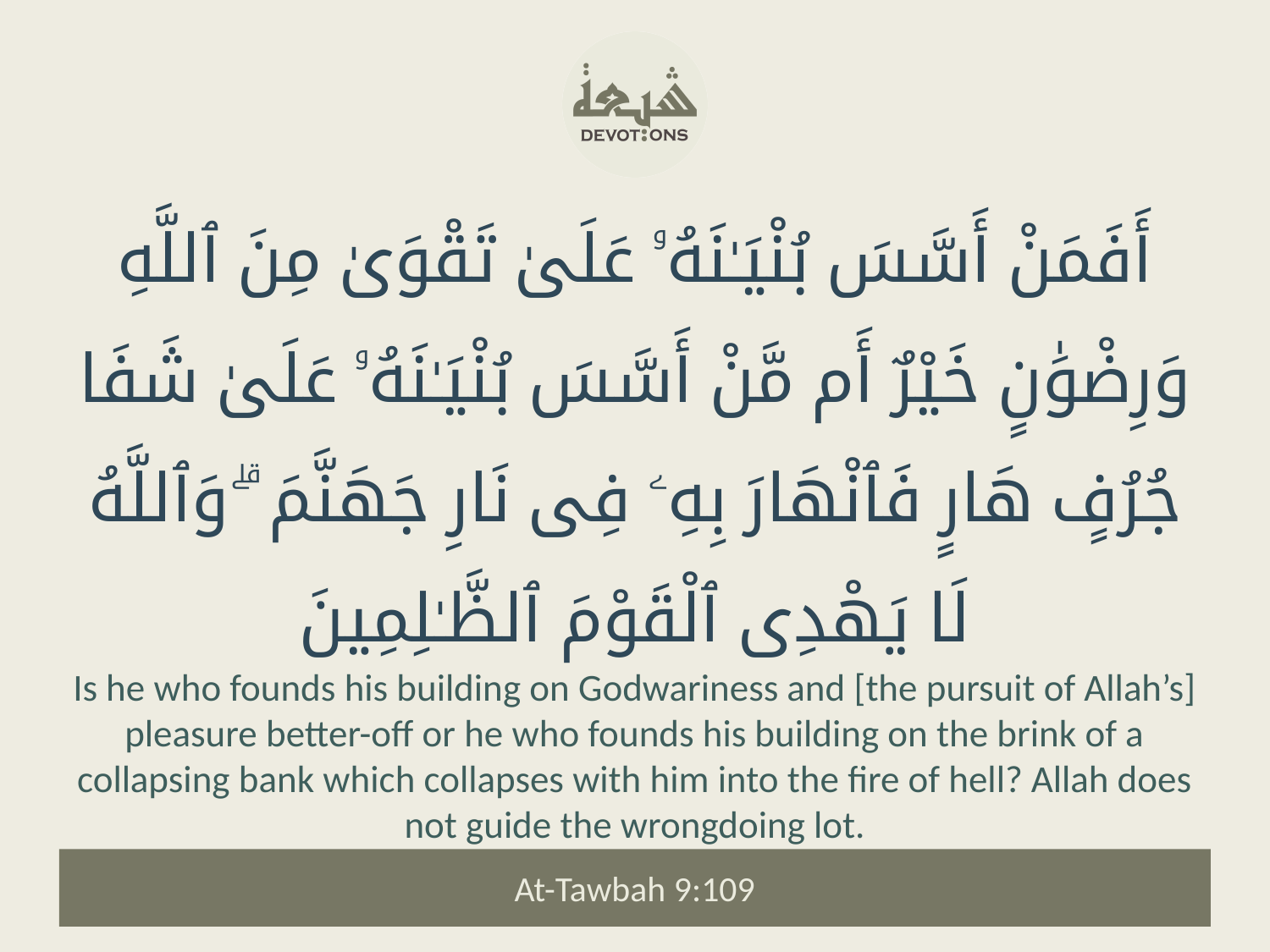

أَفَمَنْ أَسَّسَ بُنْيَـٰنَهُۥ عَلَىٰ تَقْوَىٰ مِنَ ٱللَّهِ وَرِضْوَٰنٍ خَيْرٌ أَم مَّنْ أَسَّسَ بُنْيَـٰنَهُۥ عَلَىٰ شَفَا جُرُفٍ هَارٍ فَٱنْهَارَ بِهِۦ فِى نَارِ جَهَنَّمَ ۗ وَٱللَّهُ لَا يَهْدِى ٱلْقَوْمَ ٱلظَّـٰلِمِينَ
Is he who founds his building on Godwariness and [the pursuit of Allah’s] pleasure better-off or he who founds his building on the brink of a collapsing bank which collapses with him into the fire of hell? Allah does not guide the wrongdoing lot.
At-Tawbah 9:109